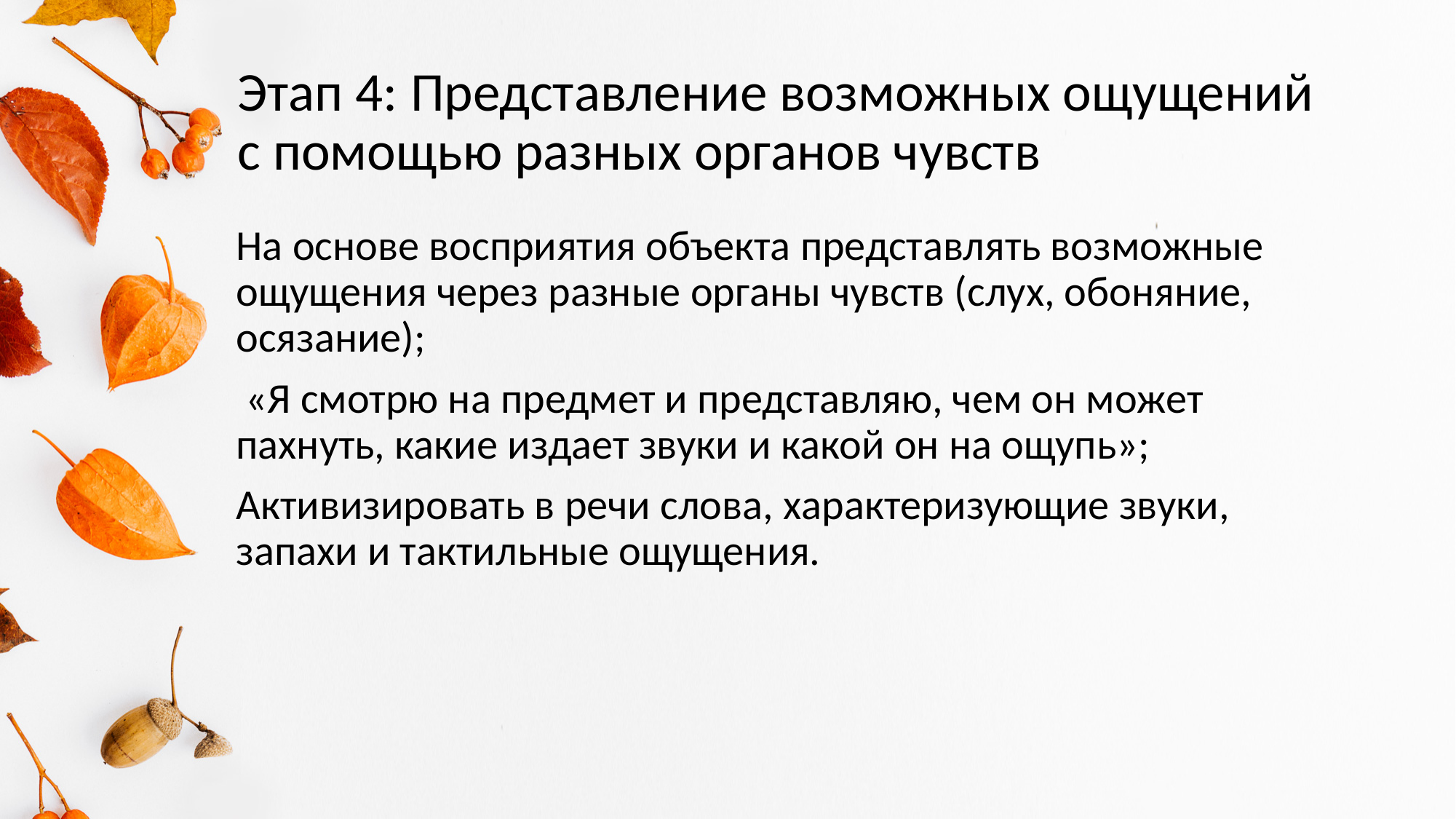

# Этап 4: Представление возможных ощущений с помощью разных органов чувств
На основе восприятия объекта представлять возможные ощущения через разные органы чувств (слух, обоняние, осязание);
 «Я смотрю на предмет и представляю, чем он может пахнуть, какие издает звуки и какой он на ощупь»;
Активизировать в речи слова, характеризующие звуки, запахи и тактильные ощущения.